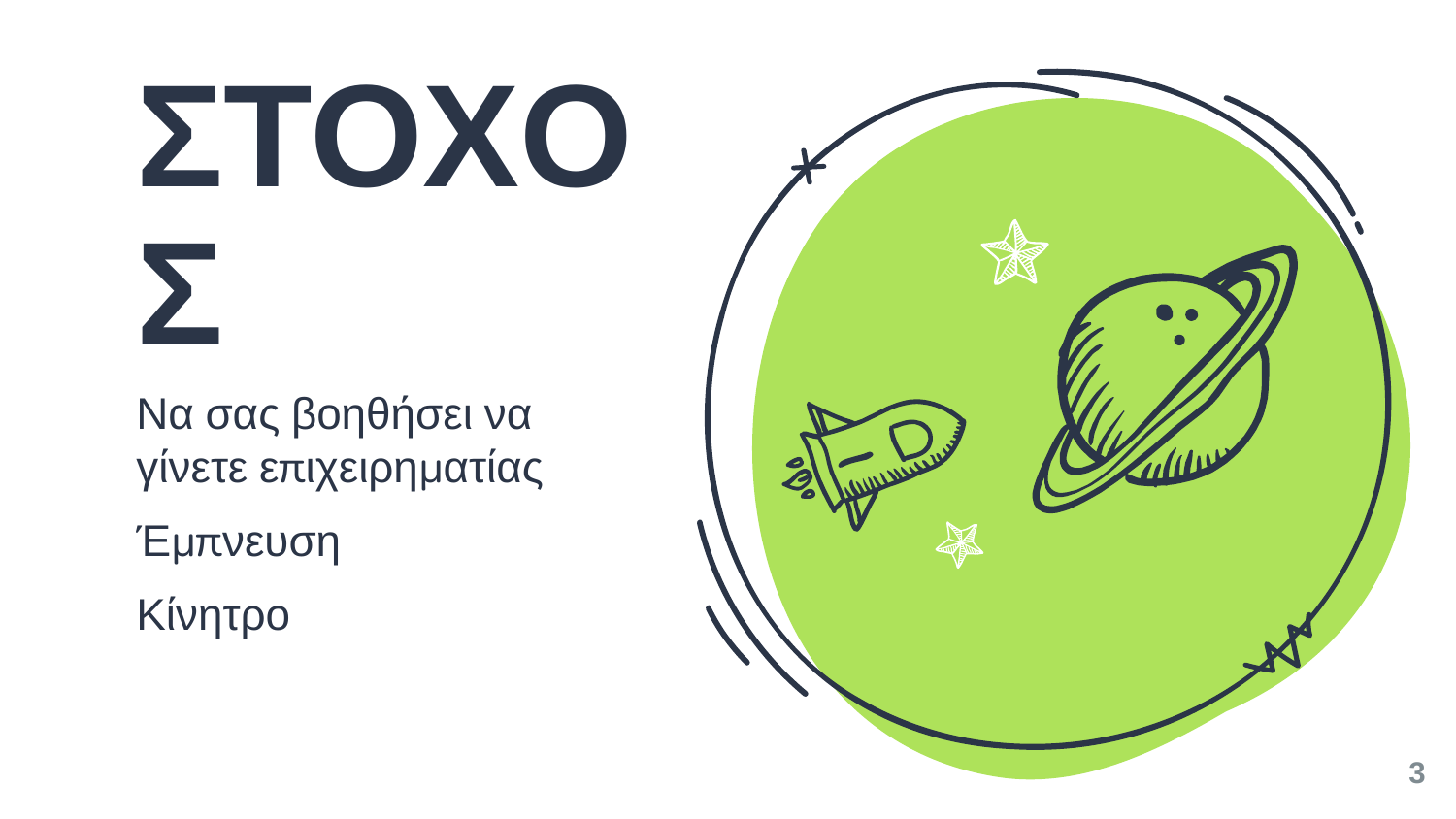

ΣΤΟΧΟΣ

Να σας βοηθήσει να γίνετε επιχειρηματίας
Έμπνευση
Κίνητρο

3